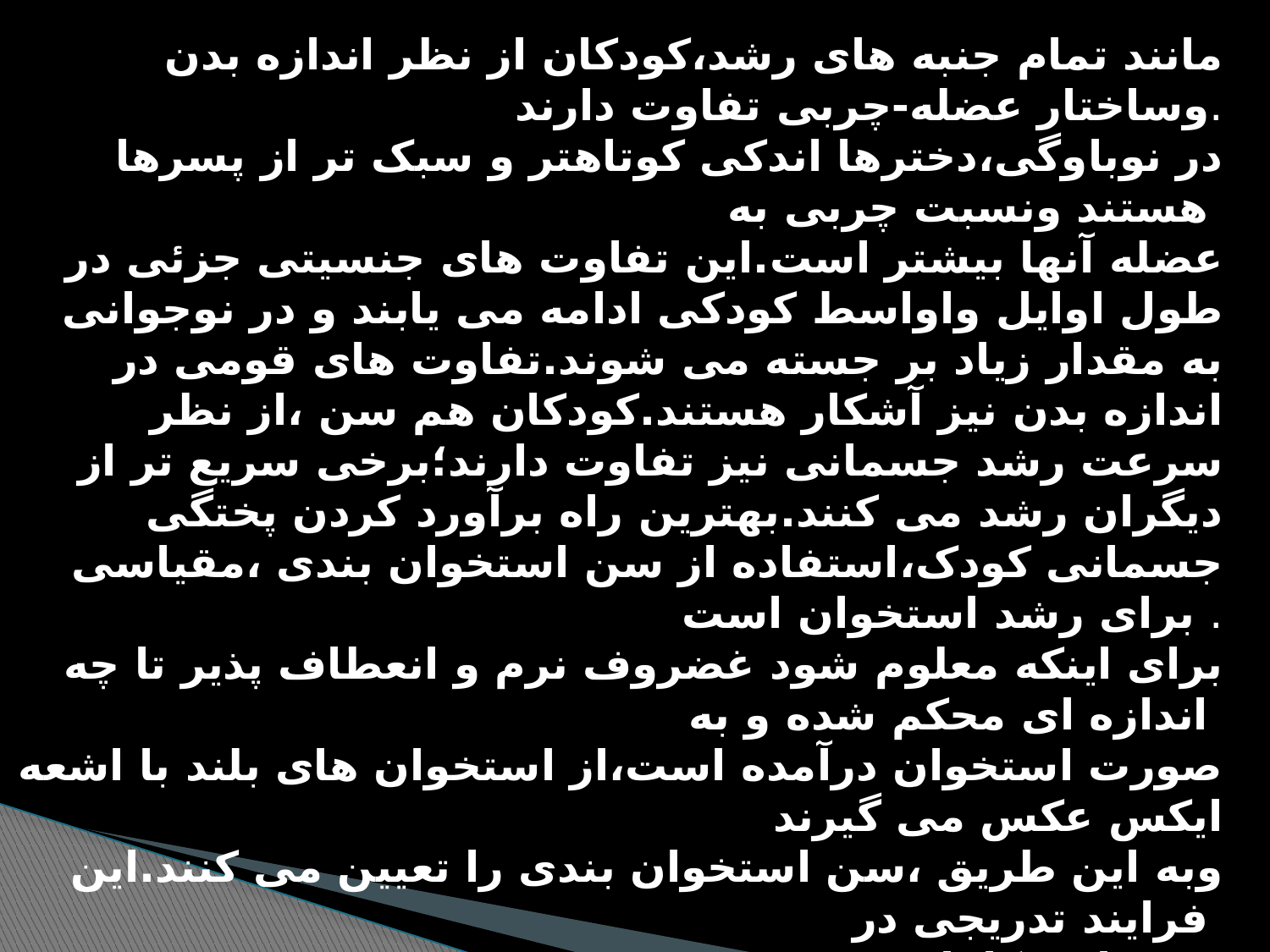

تفاوت های فردی و گروهی

مانند تمام جنبه های رشد،کودکان از نظر اندازه بدن وساختار عضله-چربی تفاوت دارند.
در نوباوگی،دخترها اندکی کوتاهتر و سبک تر از پسرها هستند ونسبت چربی به
عضله آنها بیشتر است.این تفاوت های جنسیتی جزئی در طول اوایل واواسط کودکی ادامه می یابند و در نوجوانی به مقدار زیاد بر جسته می شوند.تفاوت های قومی در اندازه بدن نیز آشکار هستند.کودکان هم سن ،از نظر سرعت رشد جسمانی نیز تفاوت دارند؛برخی سریع تر از دیگران رشد می کنند.بهترین راه برآورد کردن پختگی جسمانی کودک،استفاده از سن استخوان بندی ،مقیاسی برای رشد استخوان است .
برای اینکه معلوم شود غضروف نرم و انعطاف پذیر تا چه اندازه ای محکم شده و به
صورت استخوان درآمده است،از استخوان های بلند با اشعه ایکس عکس می گیرند
 وبه این طریق ،سن استخوان بندی را تعیین می کنند.این فرایند تدریجی در
نوجوانی کامل می شود.